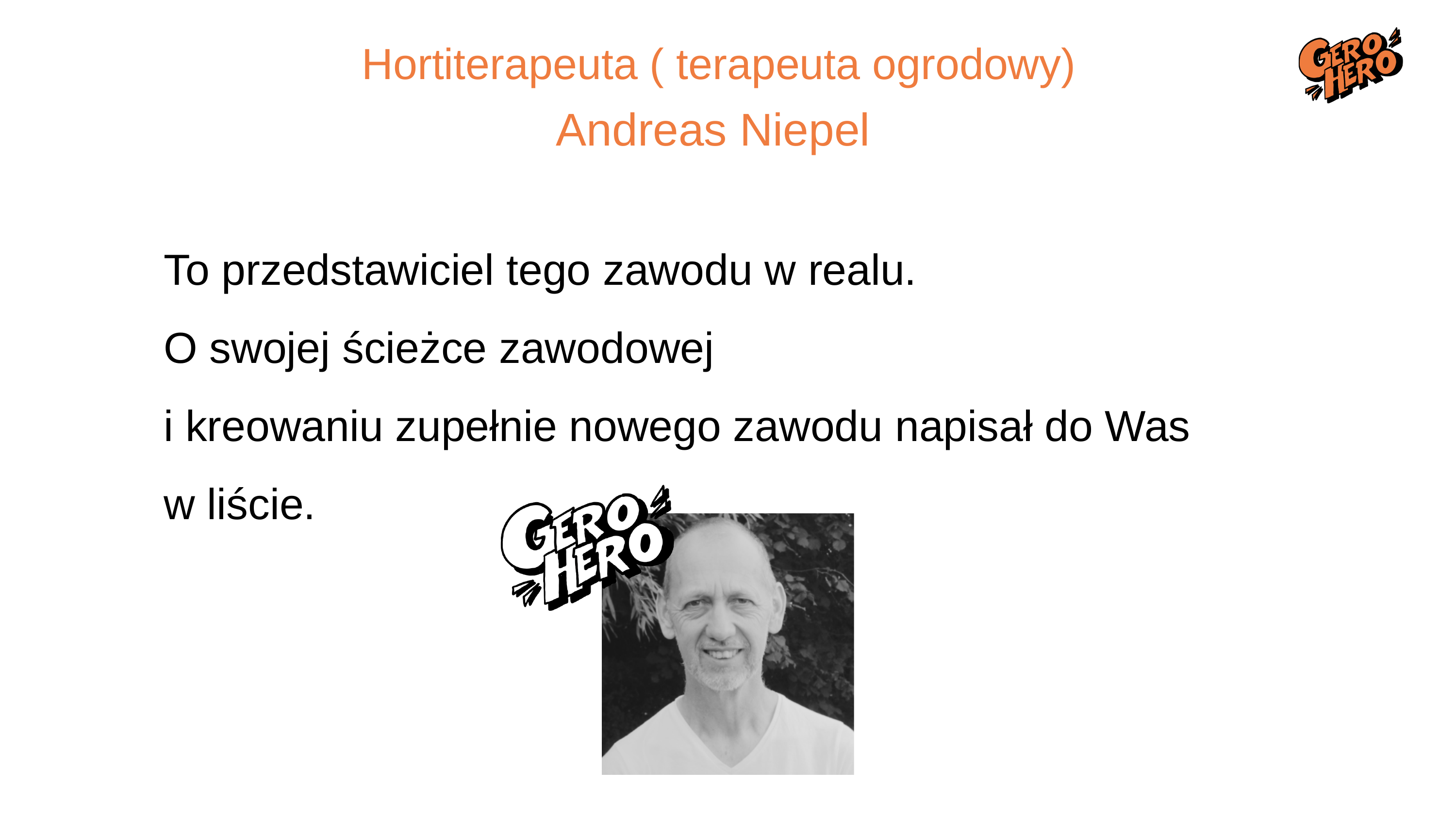

Hortiterapeuta ( terapeuta ogrodowy)
Andreas Niepel
To przedstawiciel tego zawodu w realu.
O swojej ścieżce zawodowej
i kreowaniu zupełnie nowego zawodu napisał do Was
w liście.